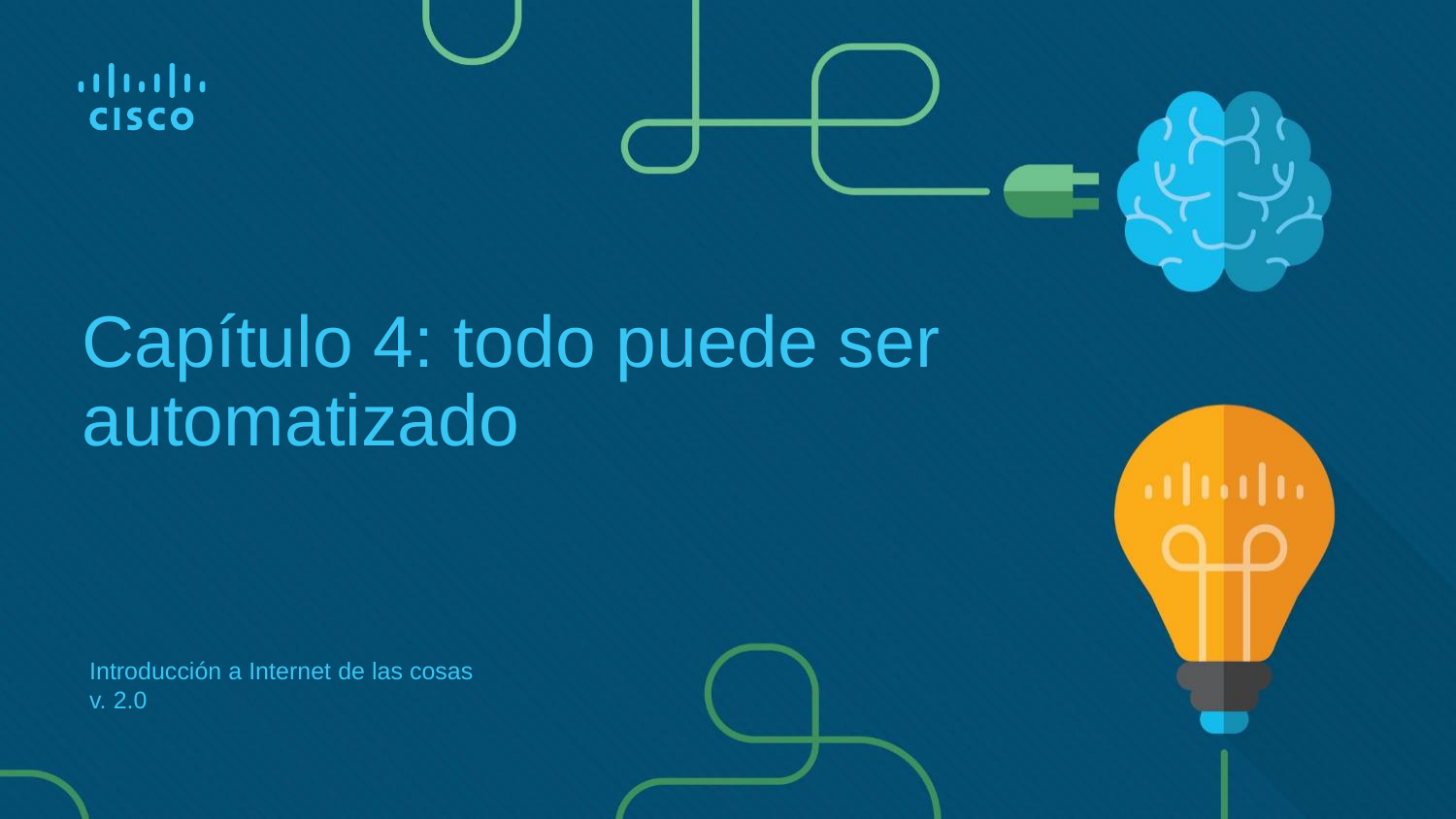

# Capítulo 4: todo puede ser automatizado

Introducción a Internet de las cosas v. 2.0